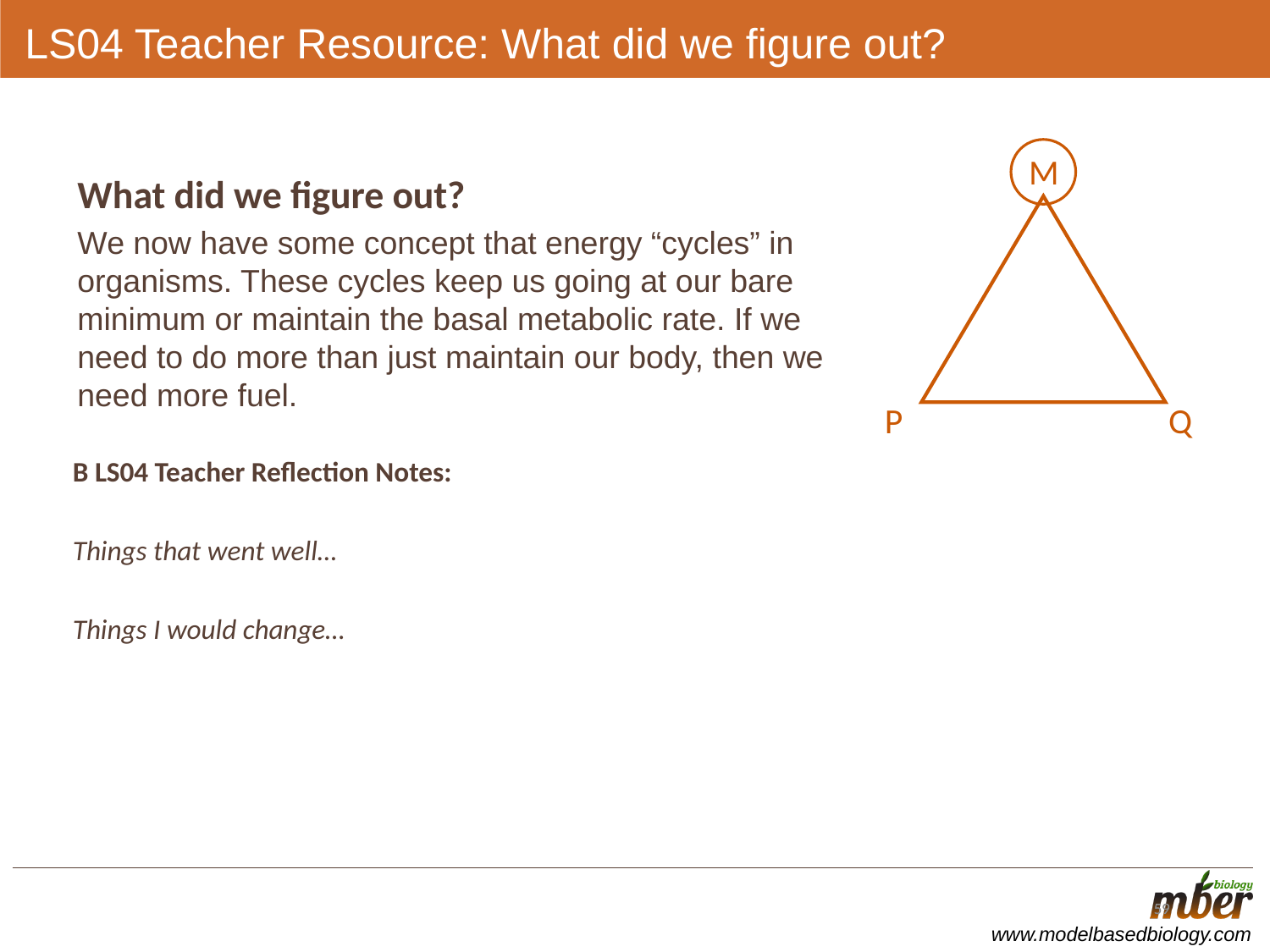

# LS04 Teacher Resource: What did we figure out?

M

Q
P
What did we figure out?
We now have some concept that energy “cycles” in organisms. These cycles keep us going at our bare minimum or maintain the basal metabolic rate. If we need to do more than just maintain our body, then we need more fuel.
B LS04 Teacher Reflection Notes:

Things that went well…

Things I would change…

59
59